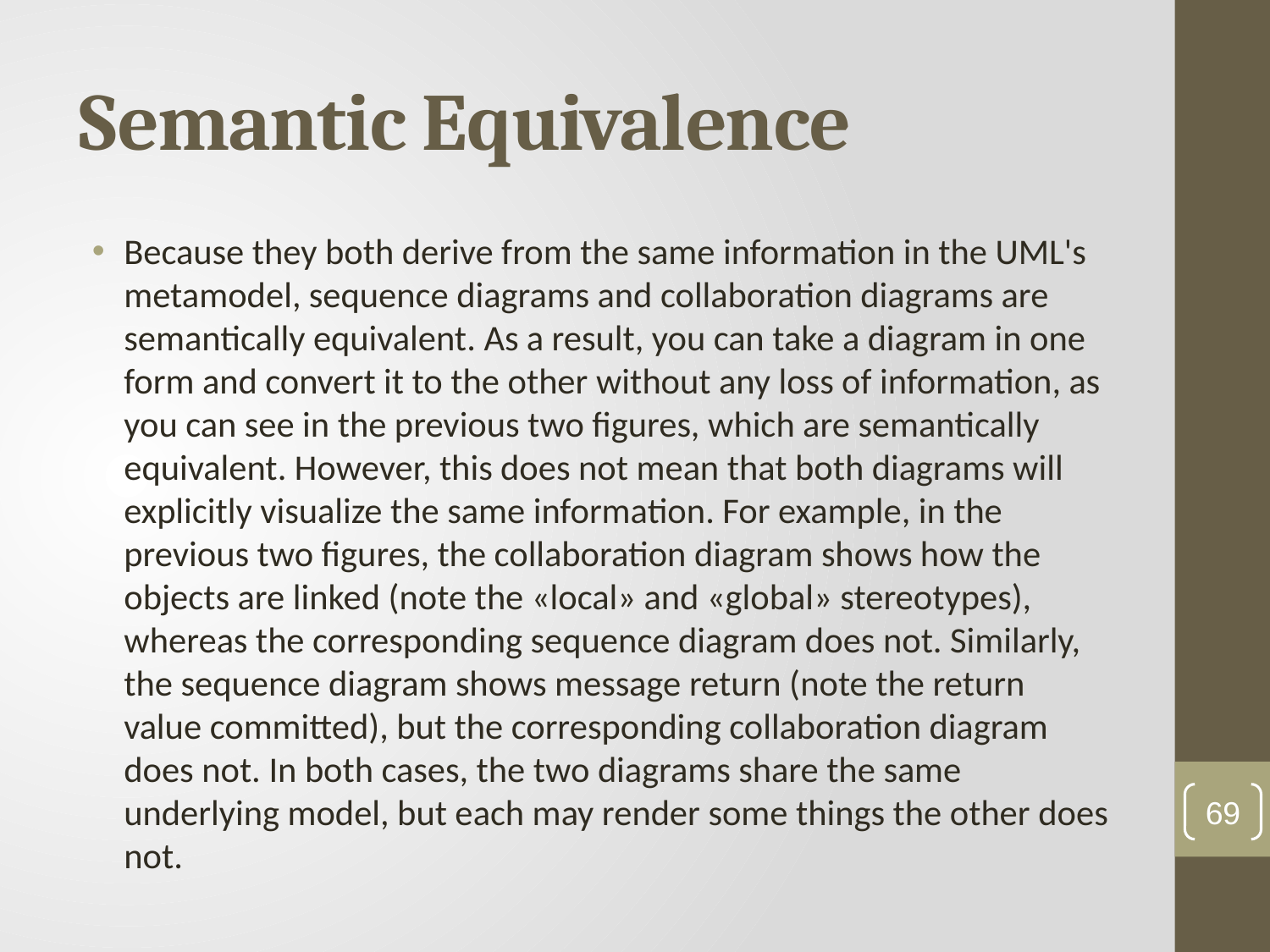

# Semantic Equivalence
Because they both derive from the same information in the UML's metamodel, sequence diagrams and collaboration diagrams are semantically equivalent. As a result, you can take a diagram in one form and convert it to the other without any loss of information, as you can see in the previous two figures, which are semantically equivalent. However, this does not mean that both diagrams will explicitly visualize the same information. For example, in the previous two figures, the collaboration diagram shows how the objects are linked (note the «local» and «global» stereotypes), whereas the corresponding sequence diagram does not. Similarly, the sequence diagram shows message return (note the return value committed), but the corresponding collaboration diagram does not. In both cases, the two diagrams share the same underlying model, but each may render some things the other does not.
69